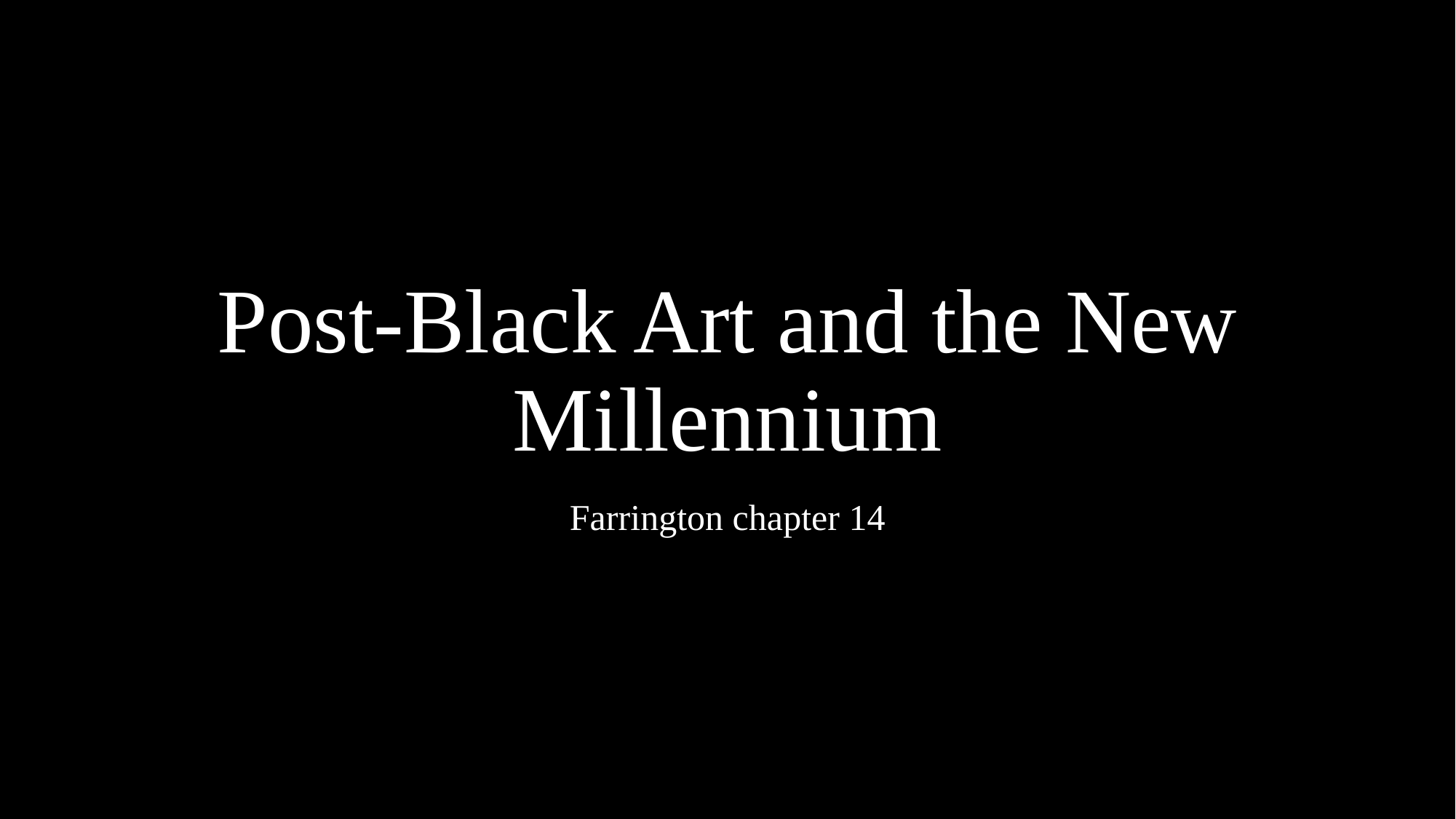

# Post-Black Art and the New Millennium
Farrington chapter 14